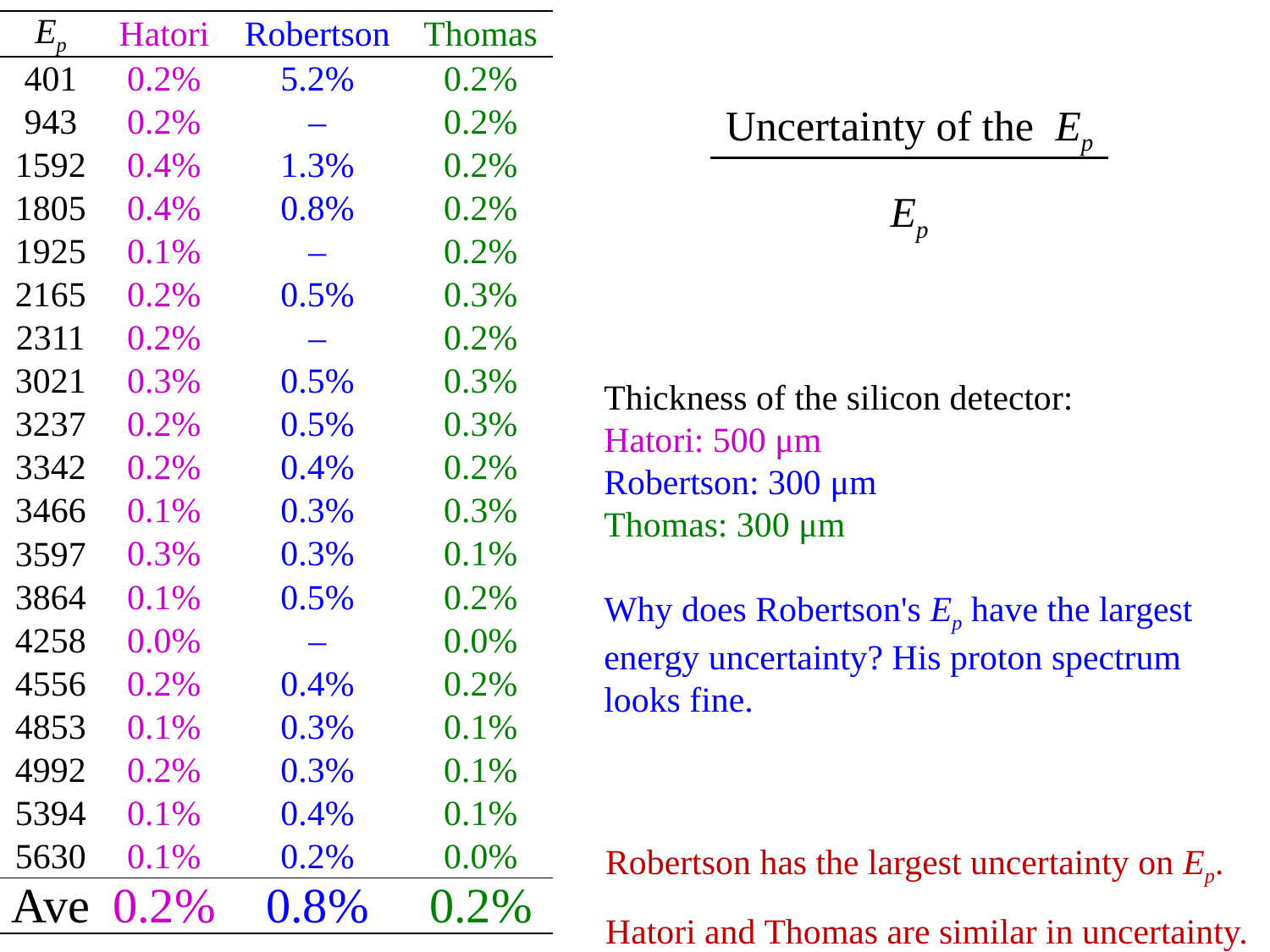

| Ep | Hatori | Robertson | Thomas |
| --- | --- | --- | --- |
| 401 | 0.2% | 5.2% | 0.2% |
| 943 | 0.2% | – | 0.2% |
| 1592 | 0.4% | 1.3% | 0.2% |
| 1805 | 0.4% | 0.8% | 0.2% |
| 1925 | 0.1% | – | 0.2% |
| 2165 | 0.2% | 0.5% | 0.3% |
| 2311 | 0.2% | – | 0.2% |
| 3021 | 0.3% | 0.5% | 0.3% |
| 3237 | 0.2% | 0.5% | 0.3% |
| 3342 | 0.2% | 0.4% | 0.2% |
| 3466 | 0.1% | 0.3% | 0.3% |
| 3597 | 0.3% | 0.3% | 0.1% |
| 3864 | 0.1% | 0.5% | 0.2% |
| 4258 | 0.0% | – | 0.0% |
| 4556 | 0.2% | 0.4% | 0.2% |
| 4853 | 0.1% | 0.3% | 0.1% |
| 4992 | 0.2% | 0.3% | 0.1% |
| 5394 | 0.1% | 0.4% | 0.1% |
| 5630 | 0.1% | 0.2% | 0.0% |
| Ave | 0.2% | 0.8% | 0.2% |
Uncertainty of the  Ep
Ep
Thickness of the silicon detector:
Hatori: 500 μm
Robertson: 300 μm
Thomas: 300 μm

Why does Robertson's Ep have the largest energy uncertainty? His proton spectrum looks fine.
Robertson has the largest uncertainty on Ep.
Hatori and Thomas are similar in uncertainty.